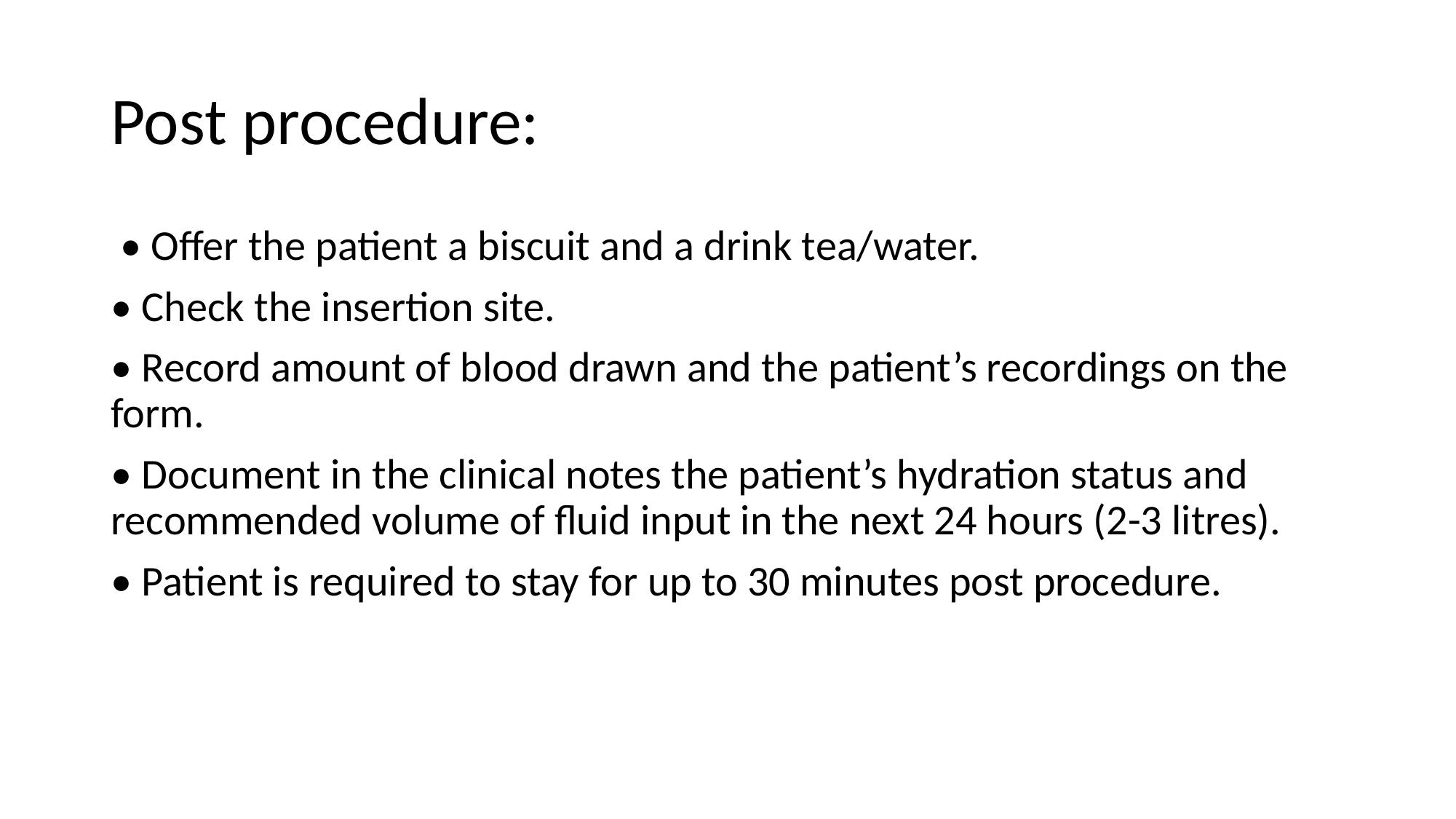

# Post procedure:
 • Offer the patient a biscuit and a drink tea/water.
• Check the insertion site.
• Record amount of blood drawn and the patient’s recordings on the form.
• Document in the clinical notes the patient’s hydration status and recommended volume of fluid input in the next 24 hours (2-3 litres).
• Patient is required to stay for up to 30 minutes post procedure.